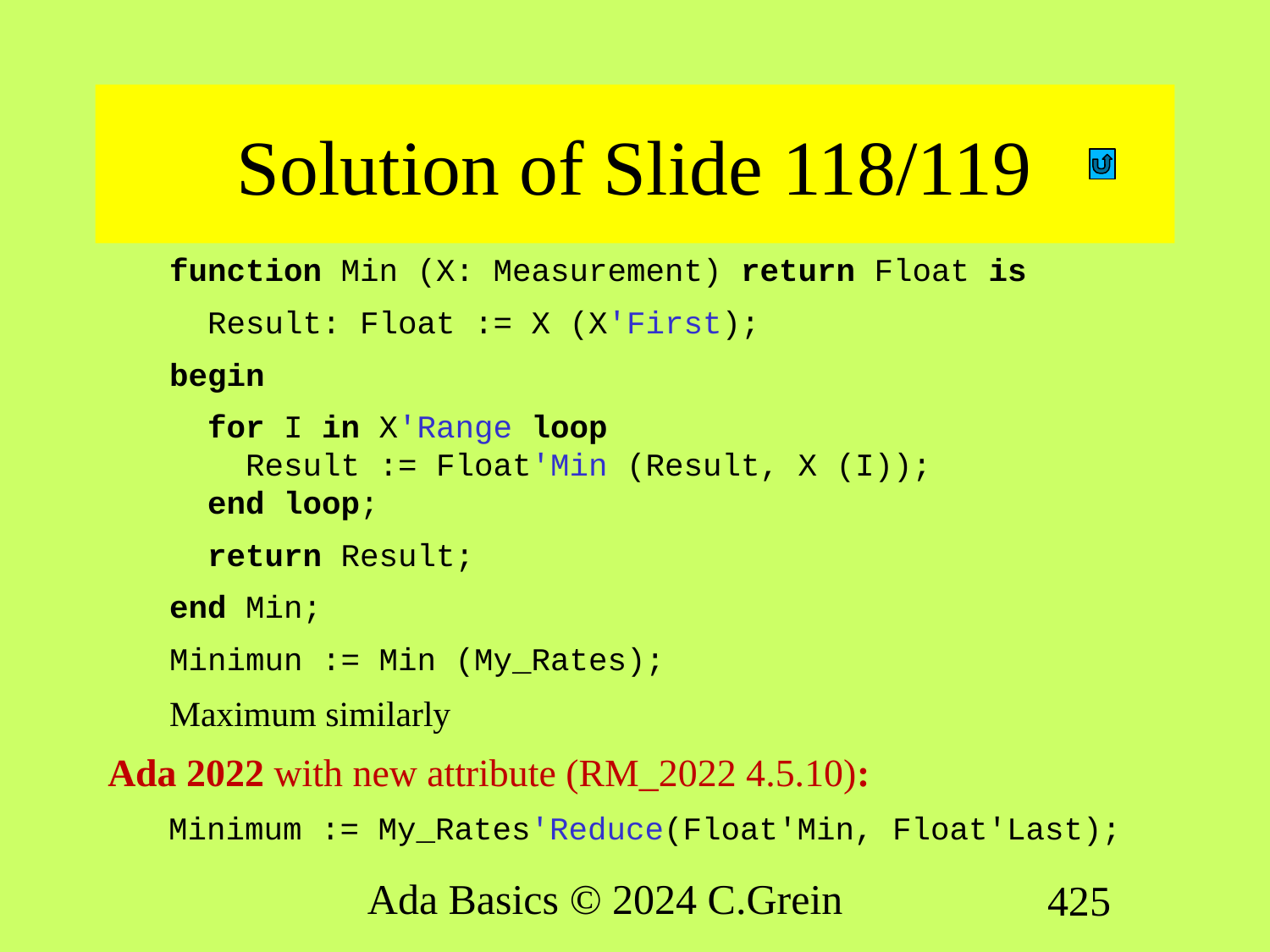

# Solution of Slide 118/119

function Min (X: Measurement) return Float is
  Result: Float := X (X'First);
begin
  for I in X'Range loop
    Result := Float'Min (Result, X (I));
  end loop;
  return Result;
end Min;
Minimun := Min (My_Rates);
Maximum similarly
Ada 2022 with new attribute (RM_2022 4.5.10):
Minimum := My_Rates'Reduce(Float'Min, Float'Last);
Ada Basics © 2024 C.Grein
425